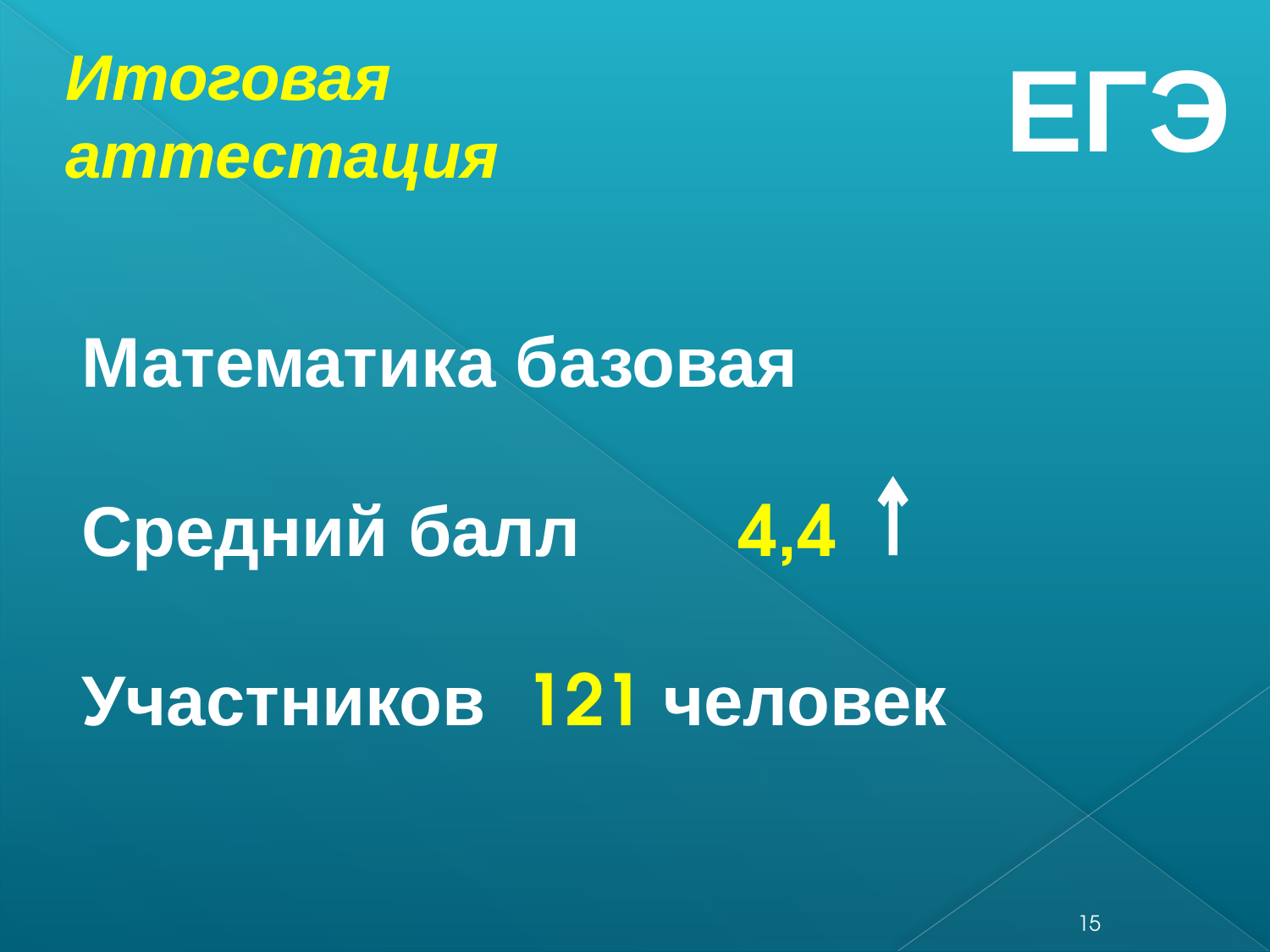

Итоговая аттестация
ЕГЭ
Математика базовая

Средний балл        4,4

Участников  121 человек
15